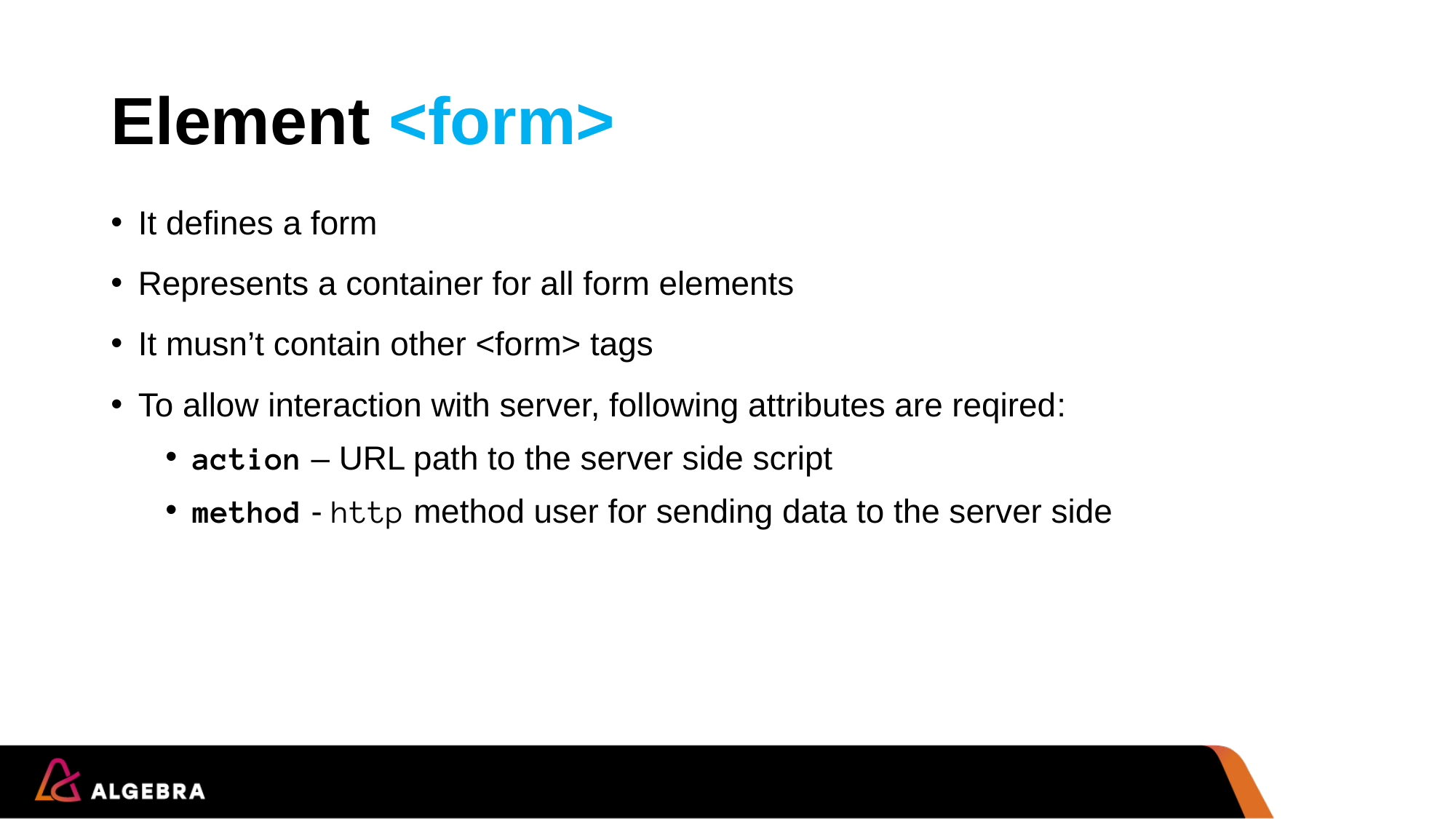

# Element <form>
It defines a form
Represents a container for all form elements
It musn’t contain other <form> tags
To allow interaction with server, following attributes are reqired:
action – URL path to the server side script
method - http method user for sending data to the server side